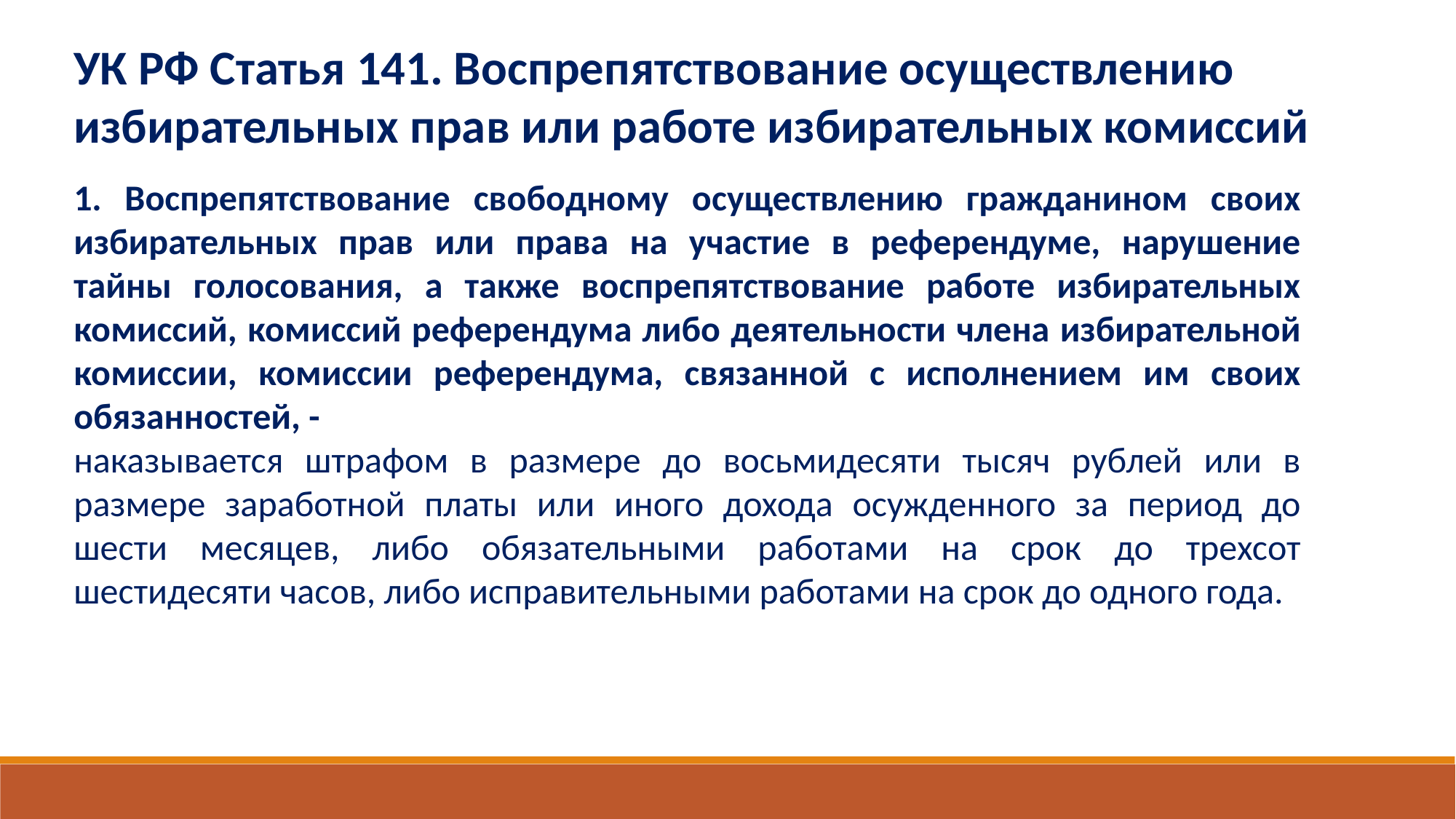

УК РФ Статья 141. Воспрепятствование осуществлению избирательных прав или работе избирательных комиссий
1. Воспрепятствование свободному осуществлению гражданином своих избирательных прав или права на участие в референдуме, нарушение тайны голосования, а также воспрепятствование работе избирательных комиссий, комиссий референдума либо деятельности члена избирательной комиссии, комиссии референдума, связанной с исполнением им своих обязанностей, -
наказывается штрафом в размере до восьмидесяти тысяч рублей или в размере заработной платы или иного дохода осужденного за период до шести месяцев, либо обязательными работами на срок до трехсот шестидесяти часов, либо исправительными работами на срок до одного года.